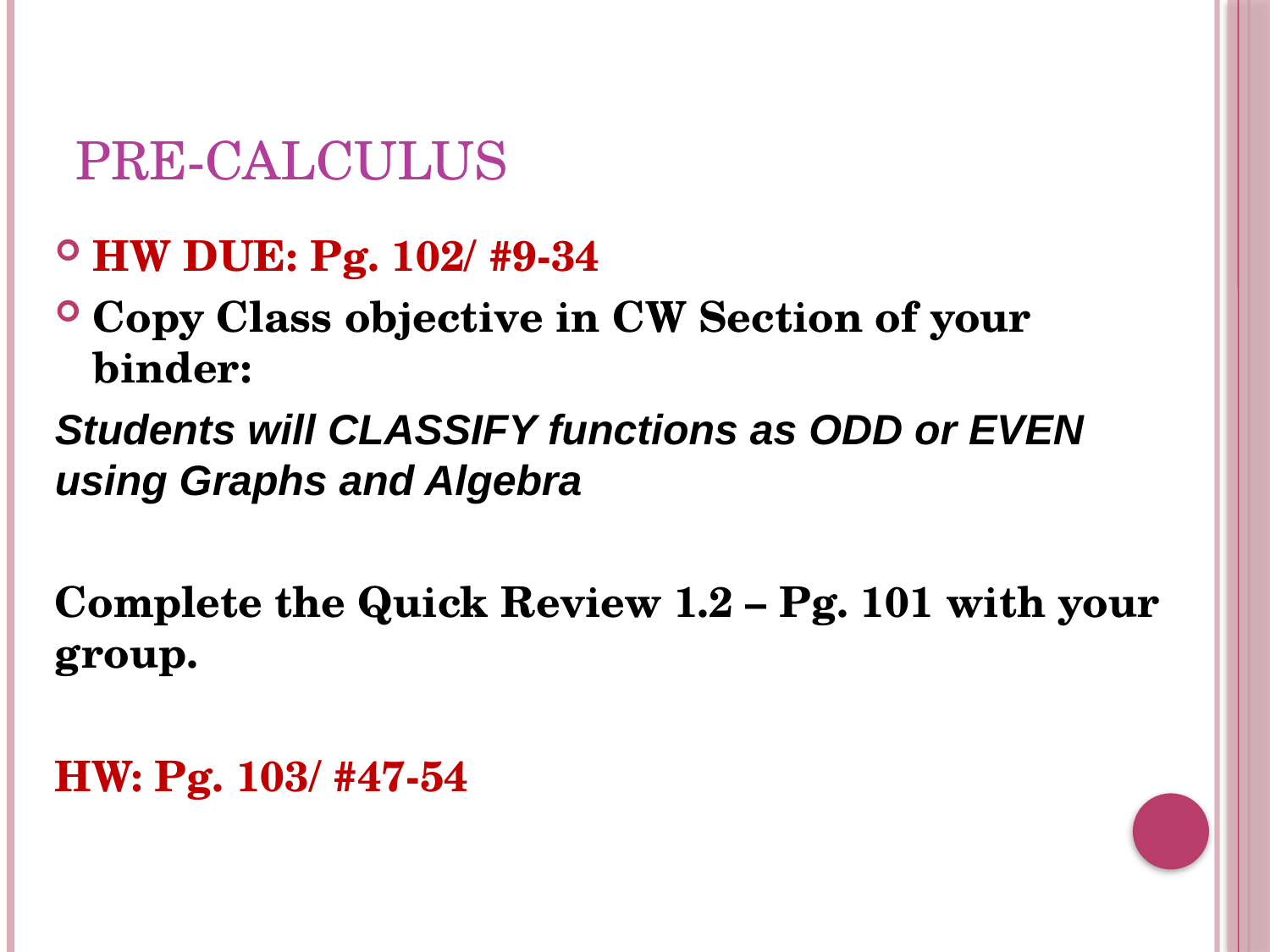

# Pre-Calculus
HW DUE: Pg. 102/ #9-34
Copy Class objective in CW Section of your binder:
Students will CLASSIFY functions as ODD or EVEN using Graphs and Algebra

Complete the Quick Review 1.2 – Pg. 101 with your group.

HW: Pg. 103/ #47-54